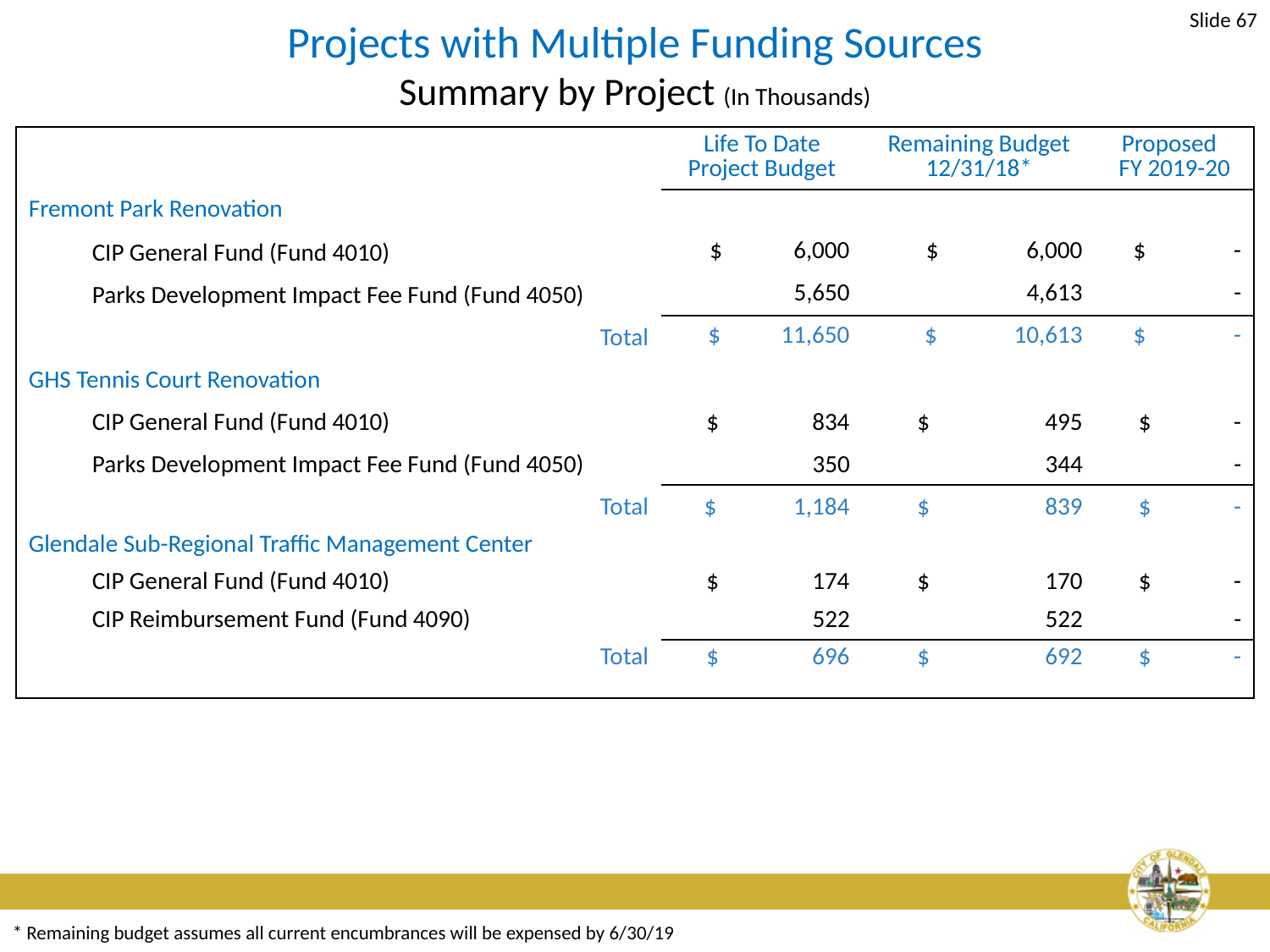

Slide 67
Projects with Multiple Funding Sources
Summary by Project (In Thousands)
|  | Life To Date Project Budget | Remaining Budget 12/31/18\* | Proposed FY 2019-20 |
| --- | --- | --- | --- |
| Fremont Park Renovation |  |  |  |
| CIP General Fund (Fund 4010) | $ 6,000 | $ 6,000 | $ - |
| Parks Development Impact Fee Fund (Fund 4050) | 5,650 | 4,613 | - |
| Total | $ 11,650 | $ 10,613 | $ - |
| GHS Tennis Court Renovation |  |  |  |
| CIP General Fund (Fund 4010) | $ 834 | $ 495 | $ - |
| Parks Development Impact Fee Fund (Fund 4050) | 350 | 344 | - |
| Total | $ 1,184 | $ 839 | $ - |
| Glendale Sub-Regional Traffic Management Center |  |  |  |
| CIP General Fund (Fund 4010) | $ 174 | $ 170 | $ - |
| CIP Reimbursement Fund (Fund 4090) | 522 | 522 | - |
| Total | $ 696 | $ 692 | $ - |
|  |  |  |  |
* Remaining budget assumes all current encumbrances will be expensed by 6/30/19